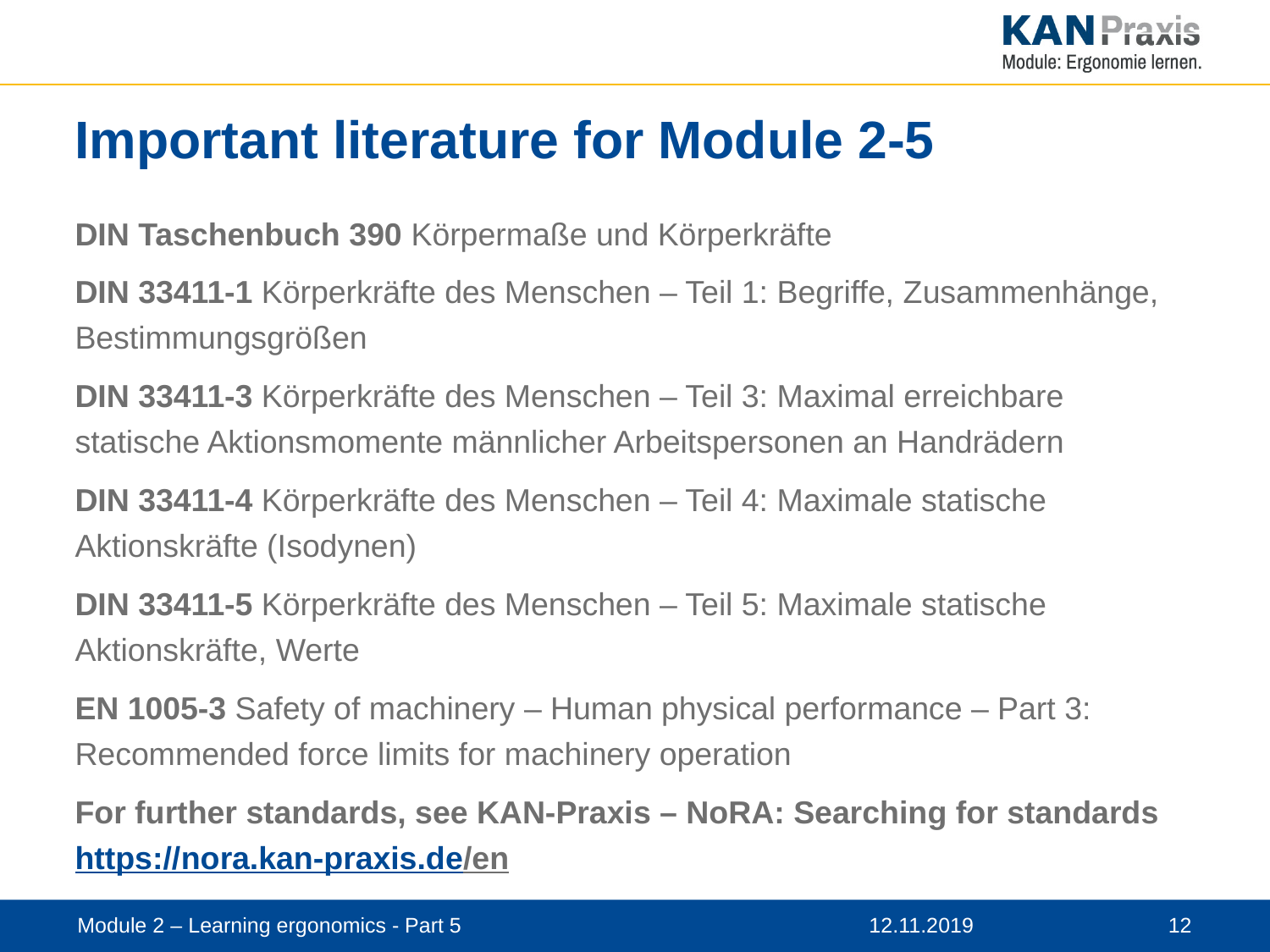

# Important literature for Module 2-5
DIN Taschenbuch 390 Körpermaße und Körperkräfte
DIN 33411-1 Körperkräfte des Menschen – Teil 1: Begriffe, Zusammenhänge, Bestimmungsgrößen
DIN 33411-3 Körperkräfte des Menschen – Teil 3: Maximal erreichbare statische Aktionsmomente männlicher Arbeitspersonen an Handrädern
DIN 33411-4 Körperkräfte des Menschen – Teil 4: Maximale statische Aktionskräfte (Isodynen)
DIN 33411-5 Körperkräfte des Menschen – Teil 5: Maximale statische Aktionskräfte, Werte
EN 1005-3 Safety of machinery – Human physical performance – Part 3: Recommended force limits for machinery operation
For further standards, see KAN-Praxis – NoRA: Searching for standards  https://nora.kan-praxis.de/en

Module 2 – Learning ergonomics - Part 5
12.11.2019
 12